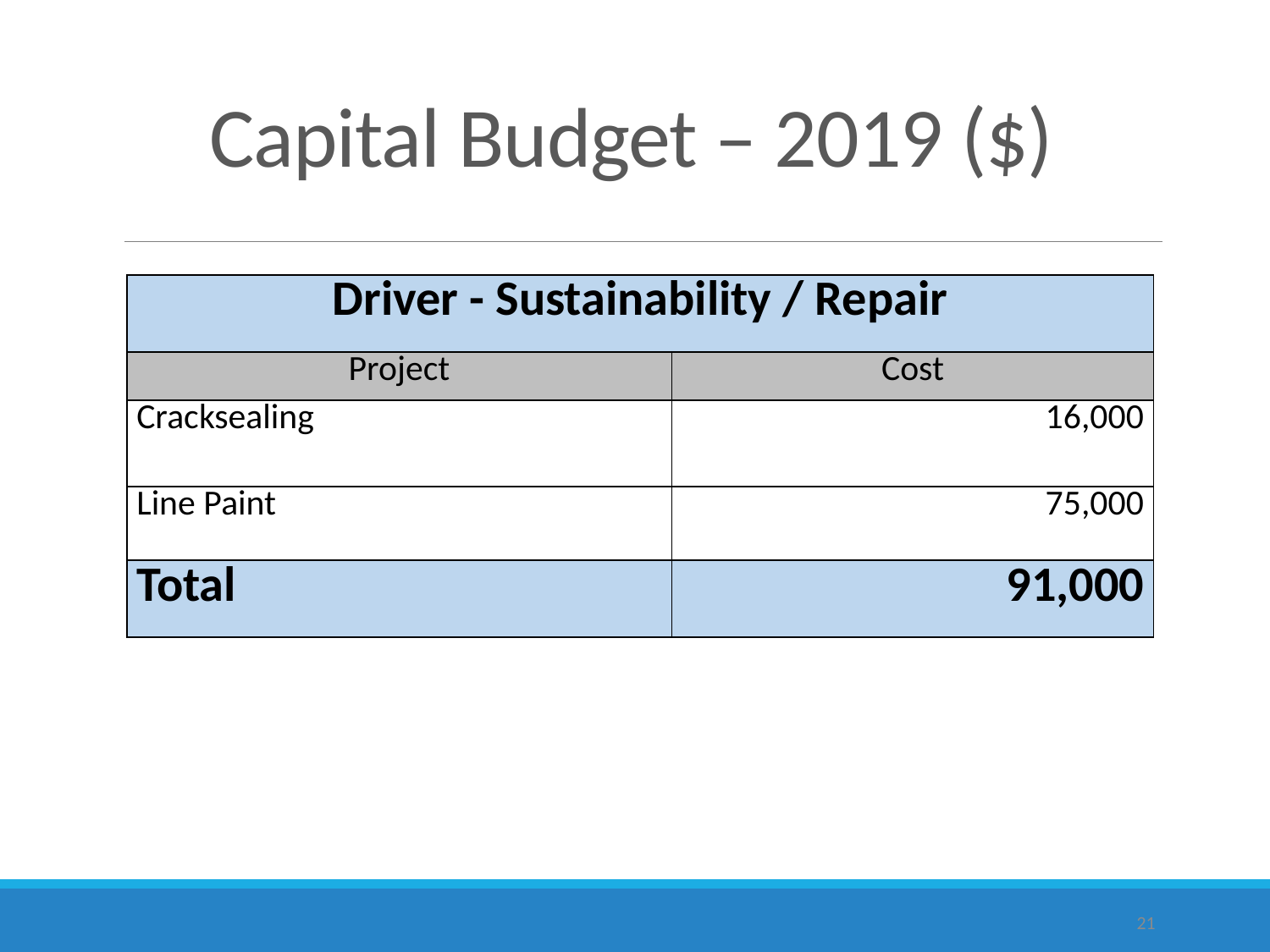

# Capital Budget – 2019 ($)
| Driver - Sustainability / Repair |  |
| --- | --- |
| Project | Cost |
| Cracksealing | 16,000 |
| Line Paint | 75,000 |
| Total | 91,000 |
21